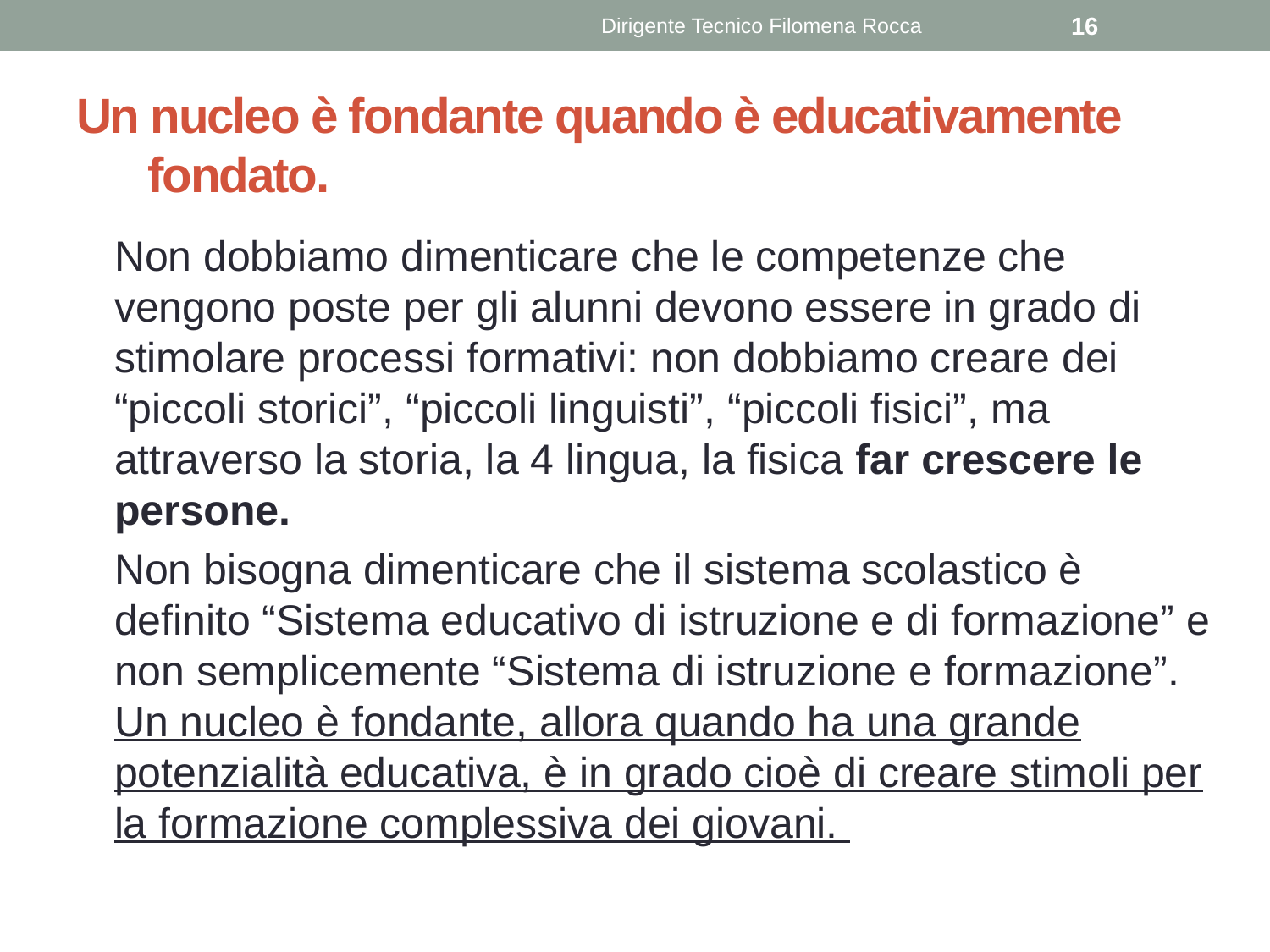

Dirigente Tecnico Filomena Rocca
16
# Un nucleo è fondante quando è educativamente fondato.
Non dobbiamo dimenticare che le competenze che vengono poste per gli alunni devono essere in grado di stimolare processi formativi: non dobbiamo creare dei “piccoli storici”, “piccoli linguisti”, “piccoli fisici”, ma attraverso la storia, la 4 lingua, la fisica far crescere le persone.
Non bisogna dimenticare che il sistema scolastico è definito “Sistema educativo di istruzione e di formazione” e non semplicemente “Sistema di istruzione e formazione”. Un nucleo è fondante, allora quando ha una grande potenzialità educativa, è in grado cioè di creare stimoli per la formazione complessiva dei giovani.